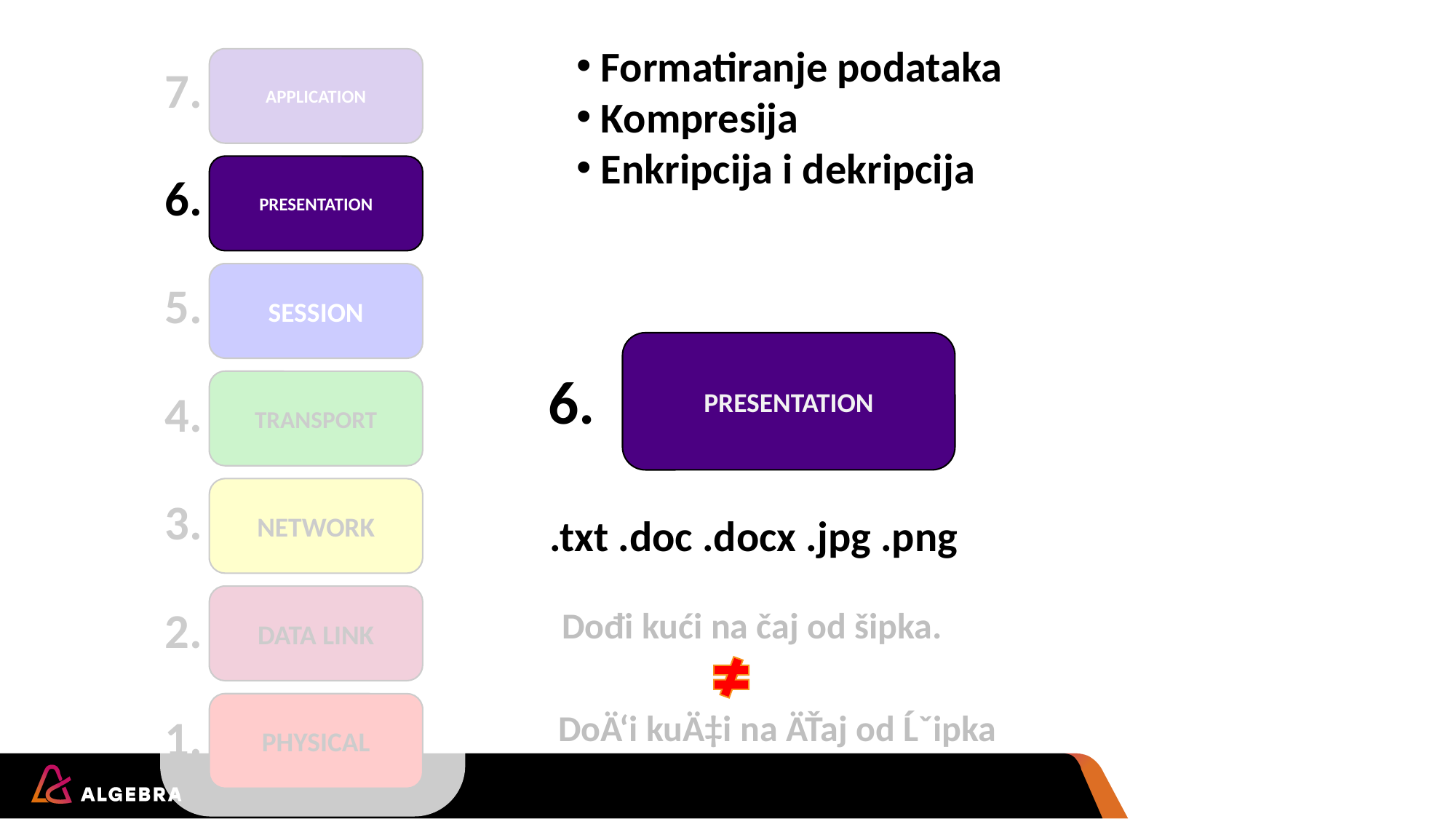

Formatiranje podataka
 Kompresija
 Enkripcija i dekripcija
APPLICATION
7.
PRESENTATION
6.

SESSION
5.
PRESENTATION
6.
TRANSPORT
4.
NETWORK
3.
.txt .doc .docx .jpg .png
DATA LINK
2.
Dođi kući na čaj od šipka.

PHYSICAL
DoÄ‘i kuÄ‡i na ÄŤaj od Ĺˇipka
1.